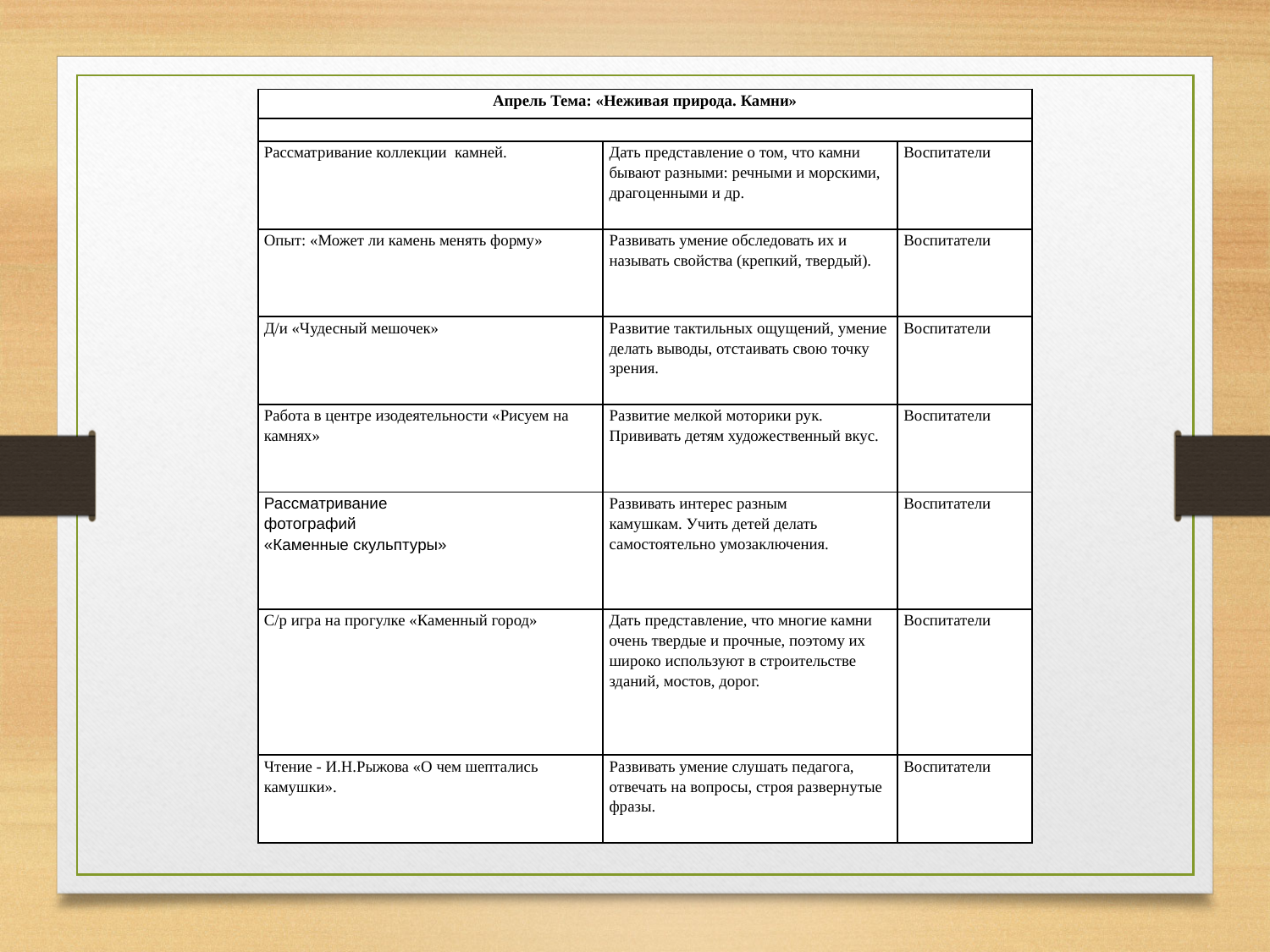

| Апрель Тема: «Неживая природа. Камни» |  |  |
| --- | --- | --- |
|  |  |  |
| Рассматривание коллекции  камней. | Дать представление о том, что камни бывают разными: речными и морскими, драгоценными и др. | Воспитатели |
| Опыт: «Может ли камень менять форму» | Развивать умение обследовать их и называть свойства (крепкий, твердый). | Воспитатели |
| Д/и «Чудесный мешочек» | Развитие тактильных ощущений, умение делать выводы, отстаивать свою точку зрения. | Воспитатели |
| Работа в центре изодеятельности «Рисуем на камнях» | Развитие мелкой моторики рук. Прививать детям художественный вкус. | Воспитатели |
| Рассматривание фотографий «Каменные скульптуры» | Развивать интерес разным камушкам. Учить детей делать самостоятельно умозаключения. | Воспитатели |
| С/р игра на прогулке «Каменный город» | Дать представление, что многие камни очень твердые и прочные, поэтому их широко используют в строительстве зданий, мостов, дорог. | Воспитатели |
| Чтение - И.Н.Рыжова «О чем шептались камушки». | Развивать умение слушать педагога, отвечать на вопросы, строя развернутые фразы. | Воспитатели |